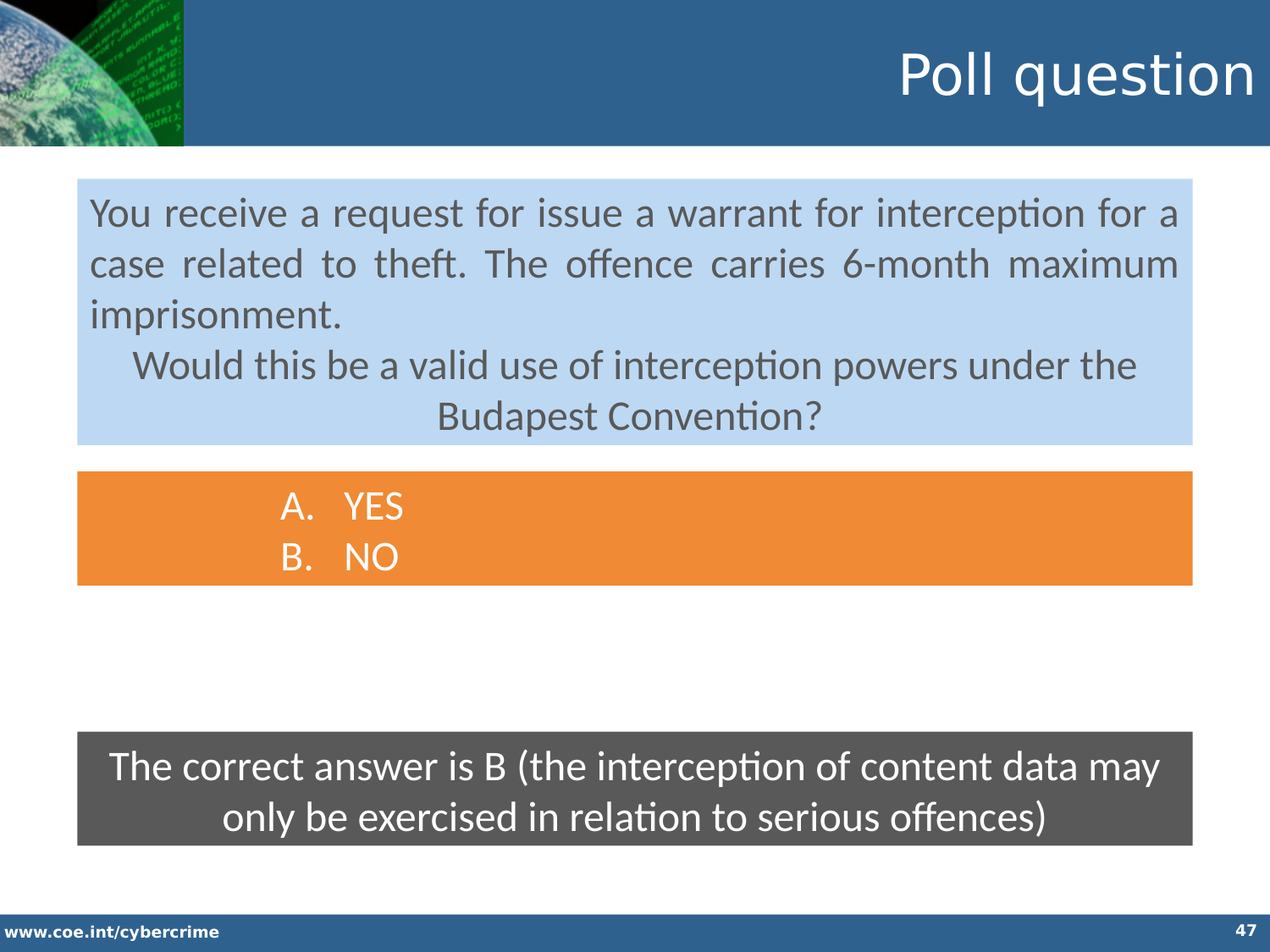

Poll question
You receive a request for issue a warrant for interception for a case related to theft. The offence carries 6-month maximum imprisonment.
Would this be a valid use of interception powers under the Budapest Convention?
YES
NO
The correct answer is B (the interception of content data may only be exercised in relation to serious offences)